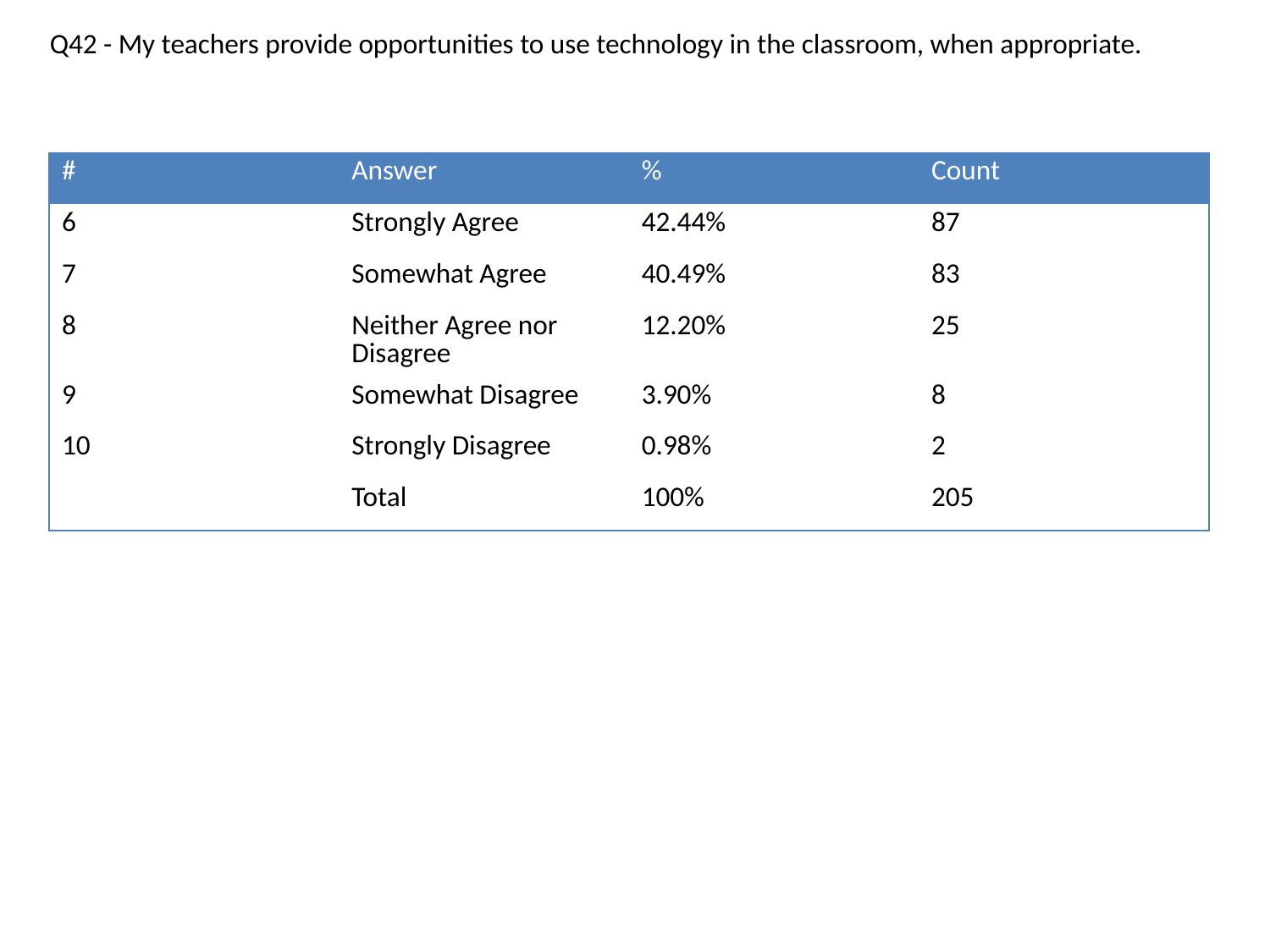

Q42 - My teachers provide opportunities to use technology in the classroom, when appropriate.
| # | Answer | % | Count |
| --- | --- | --- | --- |
| 6 | Strongly Agree | 42.44% | 87 |
| 7 | Somewhat Agree | 40.49% | 83 |
| 8 | Neither Agree nor Disagree | 12.20% | 25 |
| 9 | Somewhat Disagree | 3.90% | 8 |
| 10 | Strongly Disagree | 0.98% | 2 |
|  | Total | 100% | 205 |